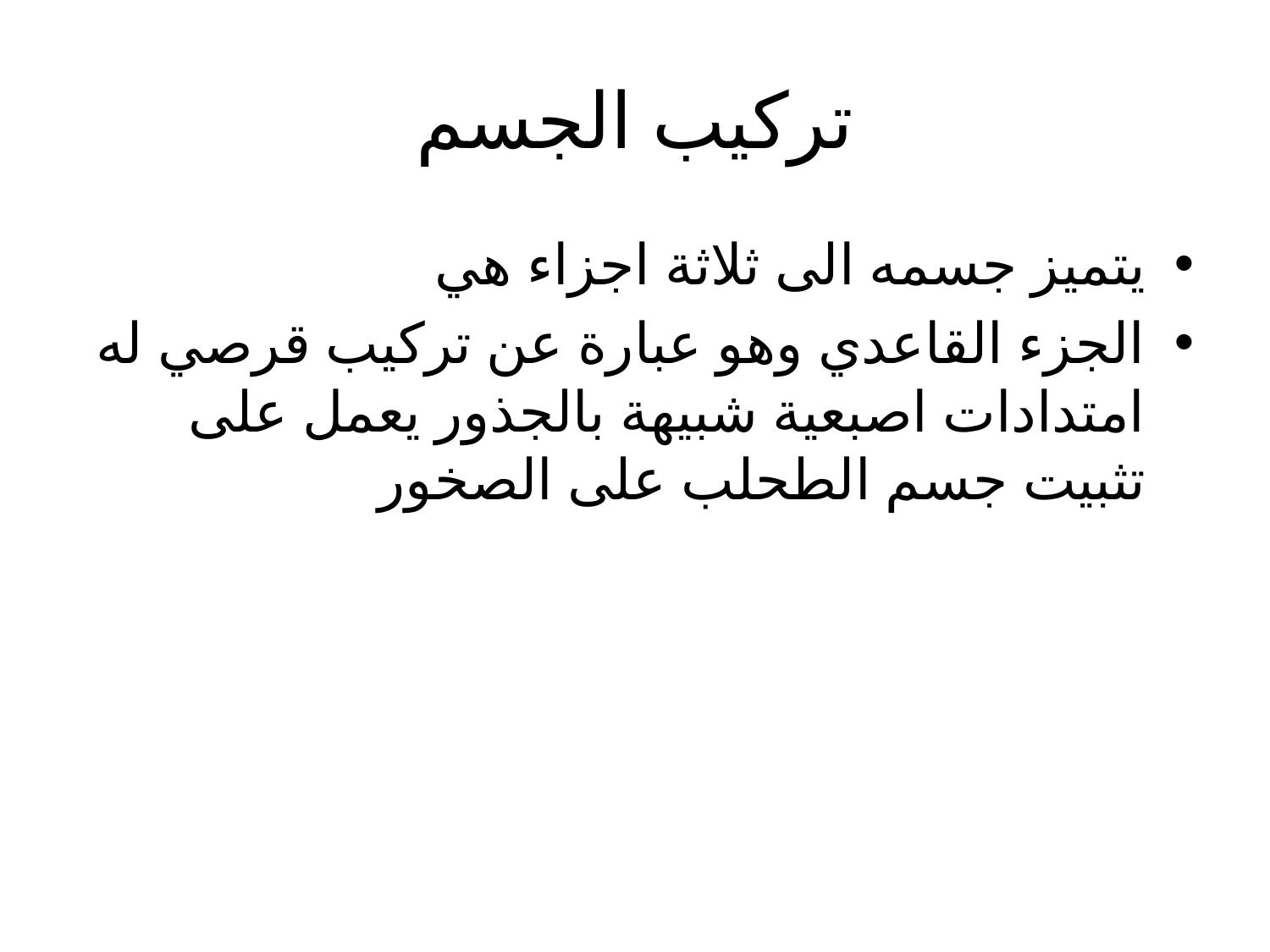

# تركيب الجسم
يتميز جسمه الى ثلاثة اجزاء هي
الجزء القاعدي وهو عبارة عن تركيب قرصي له امتدادات اصبعية شبيهة بالجذور يعمل على تثبيت جسم الطحلب على الصخور